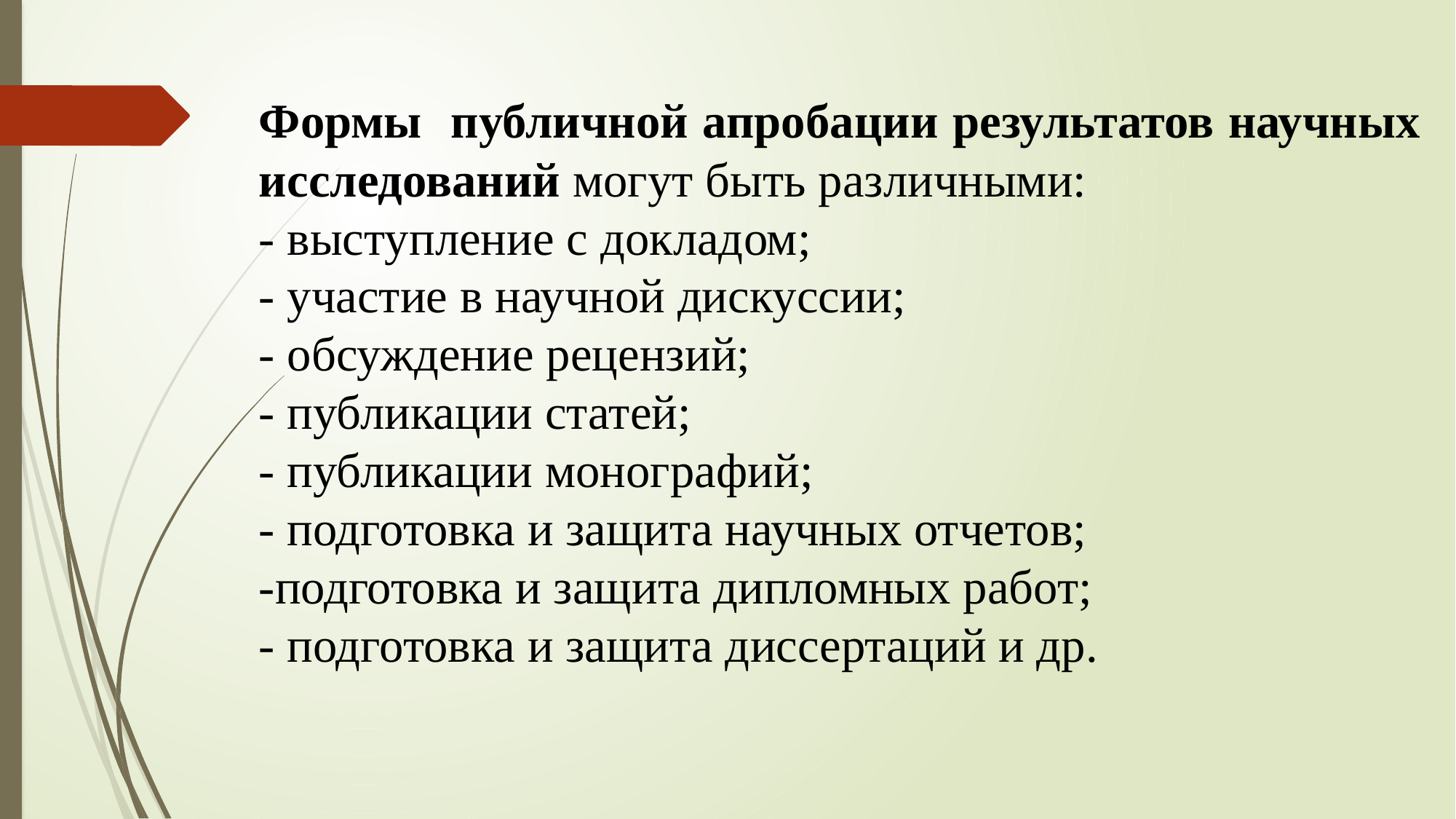

Формы  публичной апробации результатов научных исследований могут быть различными:
- выступление с докладом;
- участие в научной дискуссии;
- обсуждение рецензий;
- публикации статей;
- публикации монографий;
- подготовка и защита научных отчетов;
-подготовка и защита дипломных работ;
- подготовка и защита диссертаций и др.